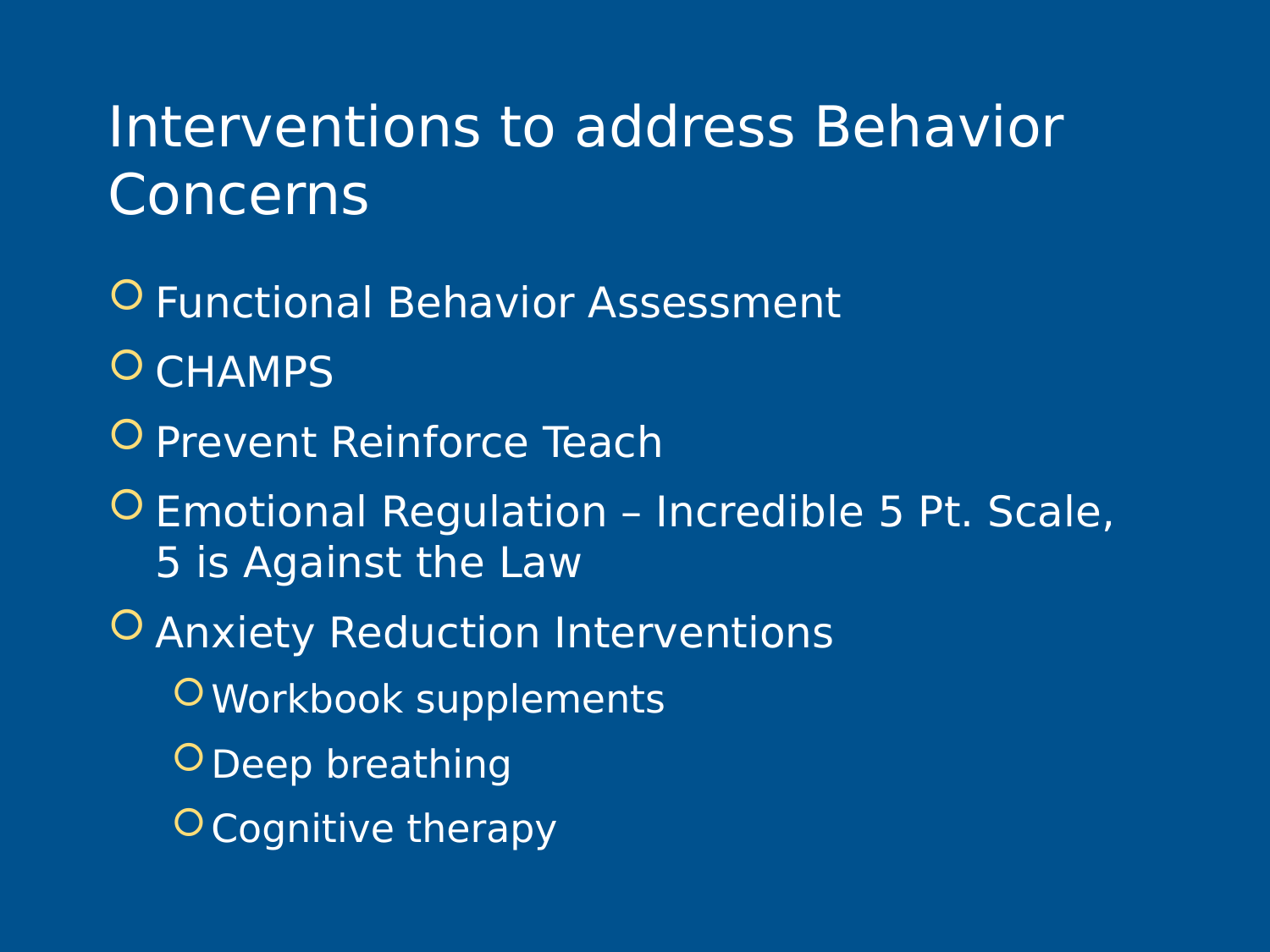

# Interventions to address Behavior Concerns
Functional Behavior Assessment
CHAMPS
Prevent Reinforce Teach
Emotional Regulation – Incredible 5 Pt. Scale, 5 is Against the Law
Anxiety Reduction Interventions
Workbook supplements
Deep breathing
Cognitive therapy